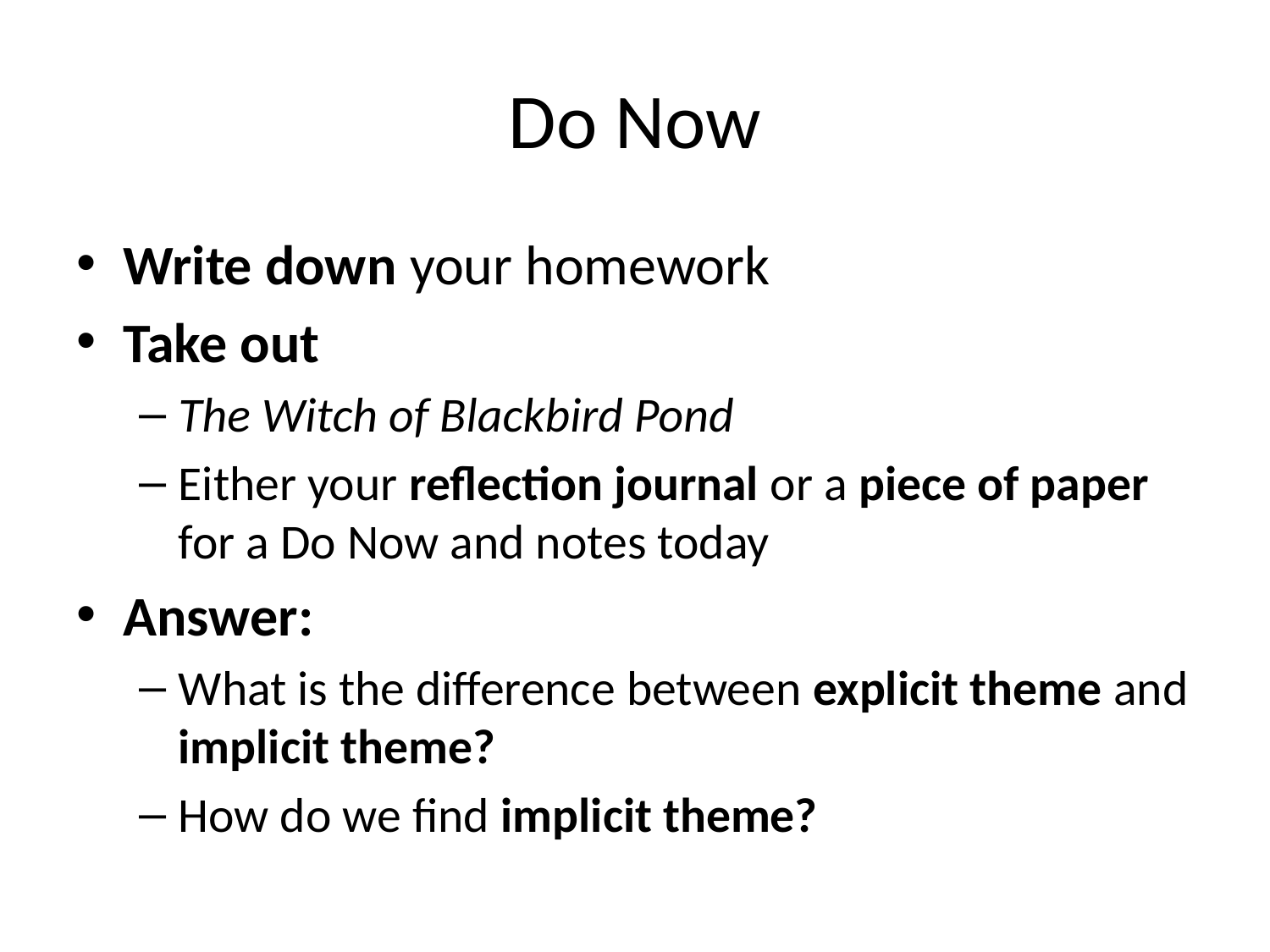

# Do Now
Write down your homework
Take out
The Witch of Blackbird Pond
Either your reflection journal or a piece of paper for a Do Now and notes today
Answer:
What is the difference between explicit theme and implicit theme?
How do we find implicit theme?